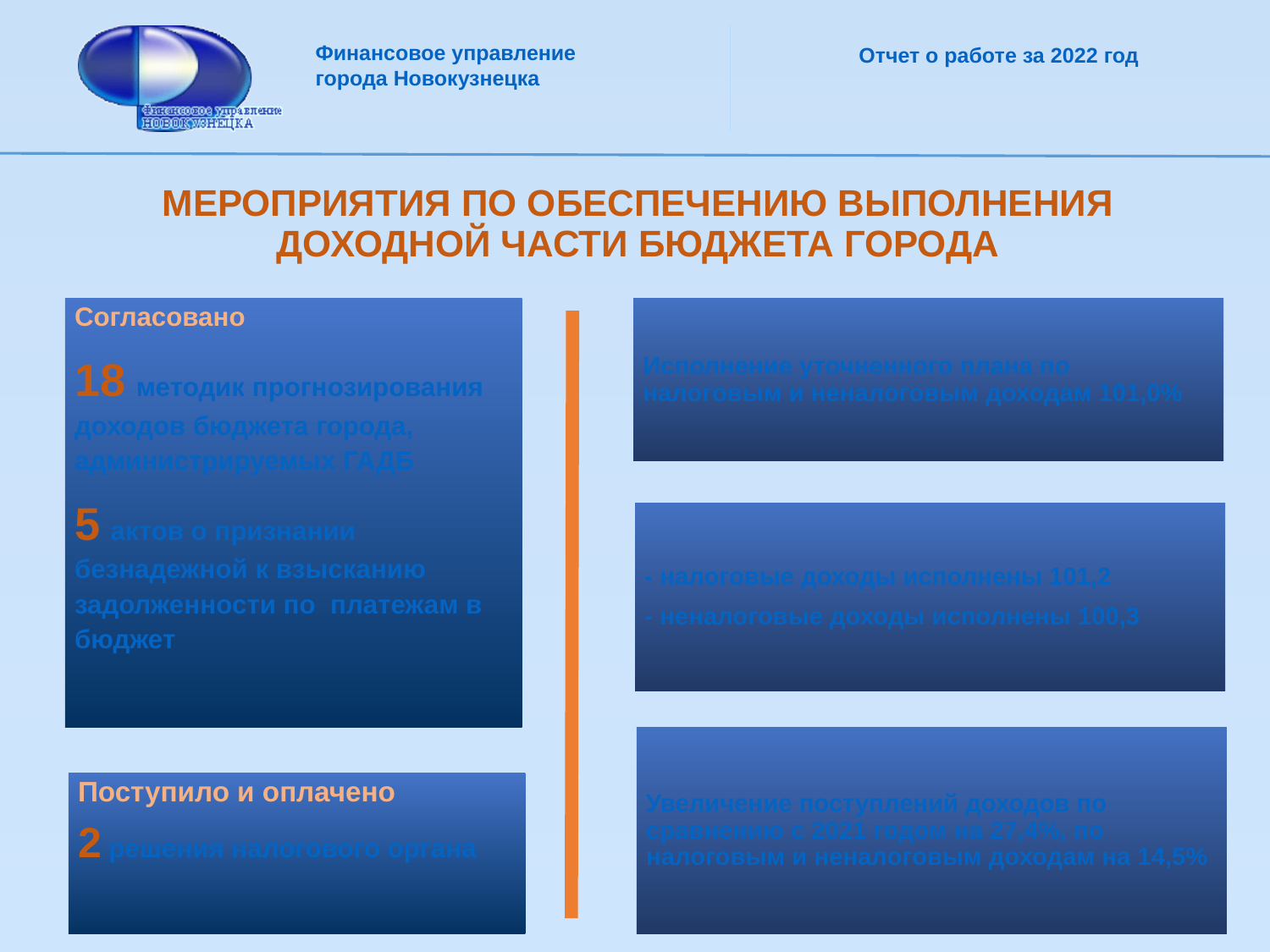

# МЕРОПРИЯТИЯ ПО ОБЕСПЕЧЕНИЮ ВЫПОЛНЕНИЯ ДОХОДНОЙ ЧАСТИ БЮДЖЕТА ГОРОДА
Согласовано
18 методик прогнозирования доходов бюджета города, администрируемых ГАДБ
5 актов о признании безнадежной к взысканию задолженности по  платежам в бюджет
Исполнение уточненного плана по налоговым и неналоговым доходам 101,0%
- налоговые доходы исполнены 101,2
- неналоговые доходы исполнены 100,3
Увеличение поступлений доходов по сравнению с 2021 годом на 27,4%, по налоговым и неналоговым доходам на 14,5%
Поступило и оплачено
2 решения налогового органа